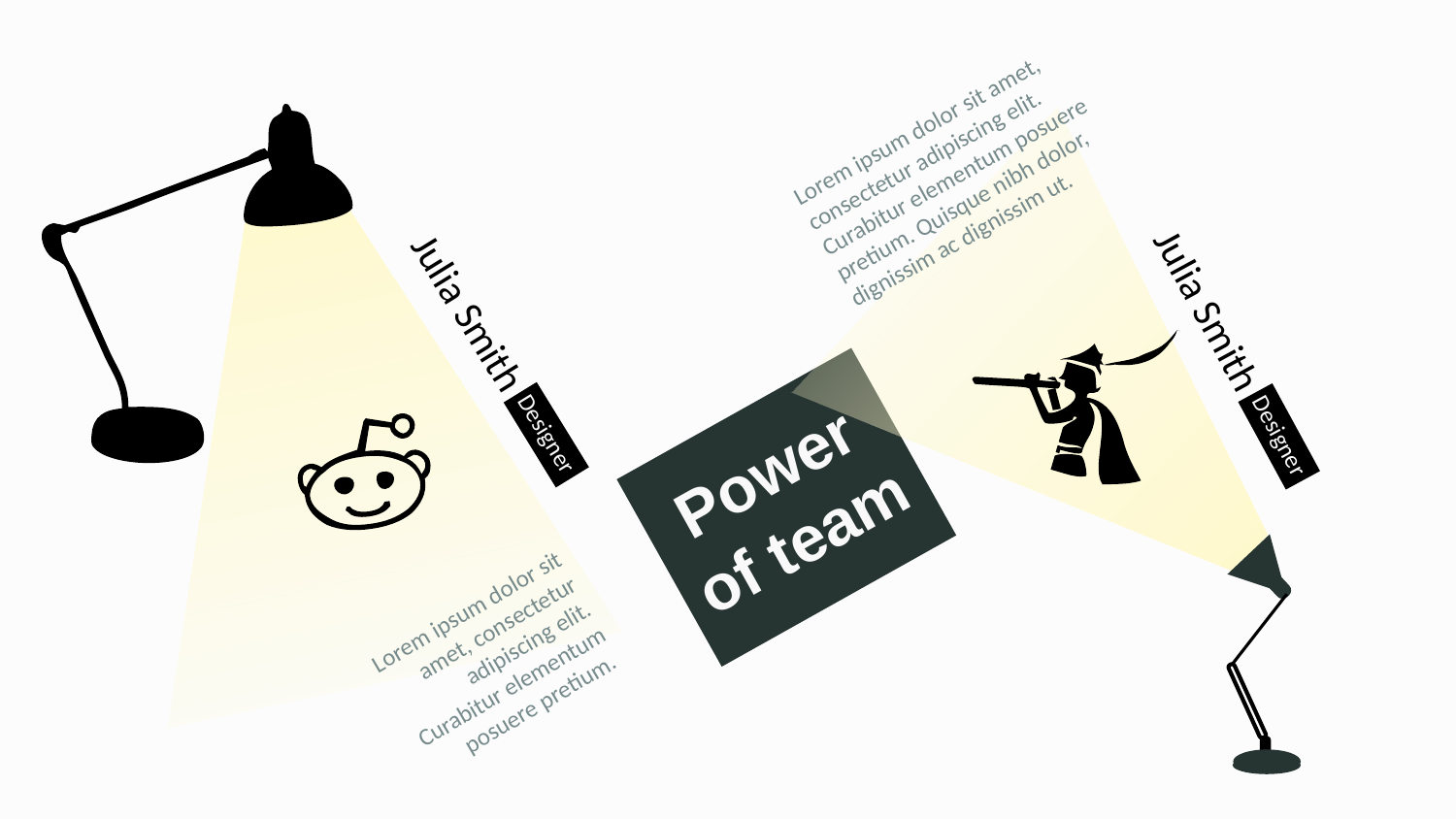

Lorem ipsum dolor sit amet, consectetur adipiscing elit. Curabitur elementum posuere pretium. Quisque nibh dolor, dignissim ac dignissim ut.

Julia Smith

Designer
Julia Smith

Designer

Power of team

Lorem ipsum dolor sit amet, consectetur adipiscing elit. Curabitur elementum posuere pretium.